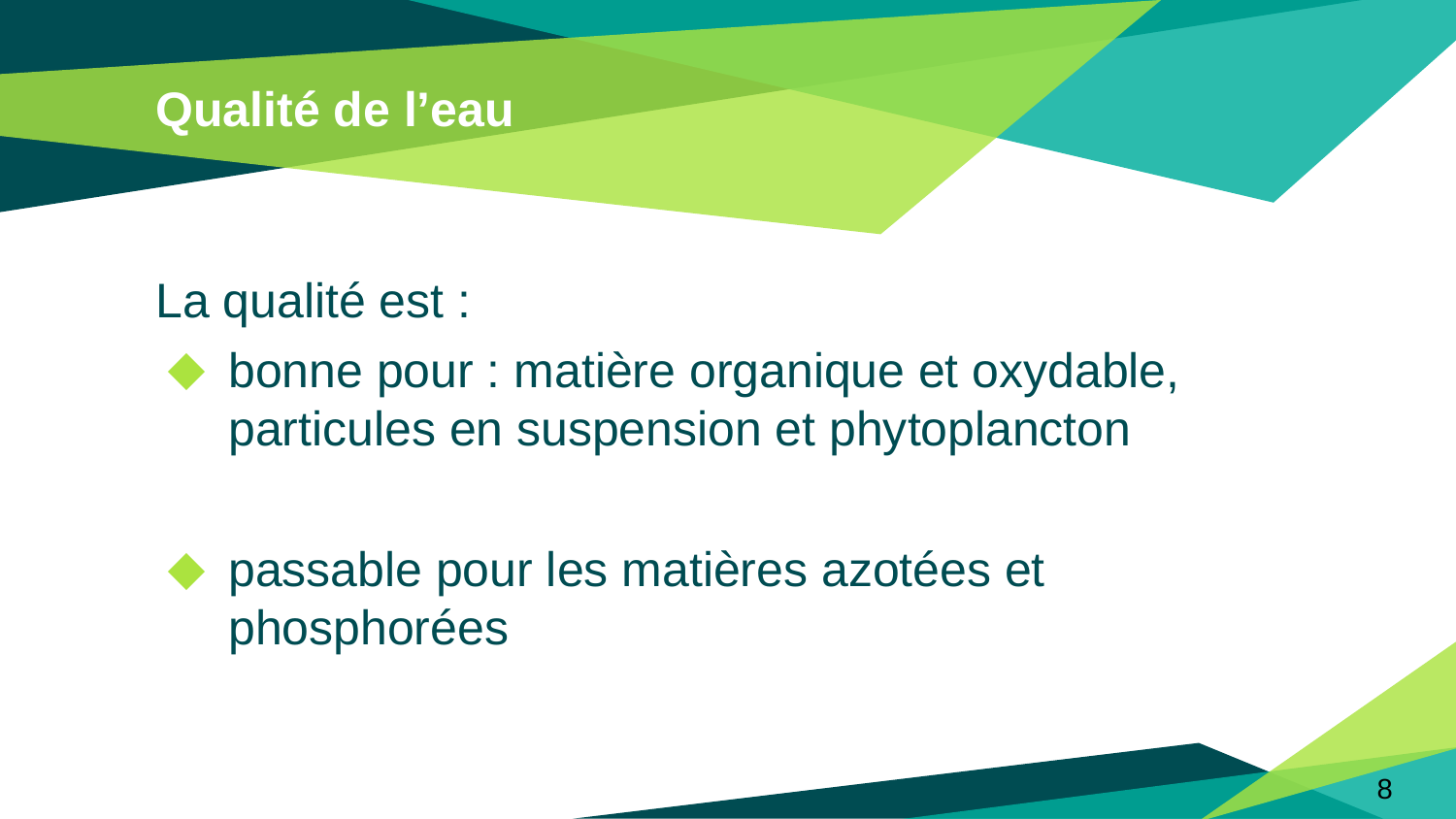

# Qualité de l’eau
La qualité est :
bonne pour : matière organique et oxydable,   particules en suspension et phytoplancton

passable pour les matières azotées et phosphorées

8